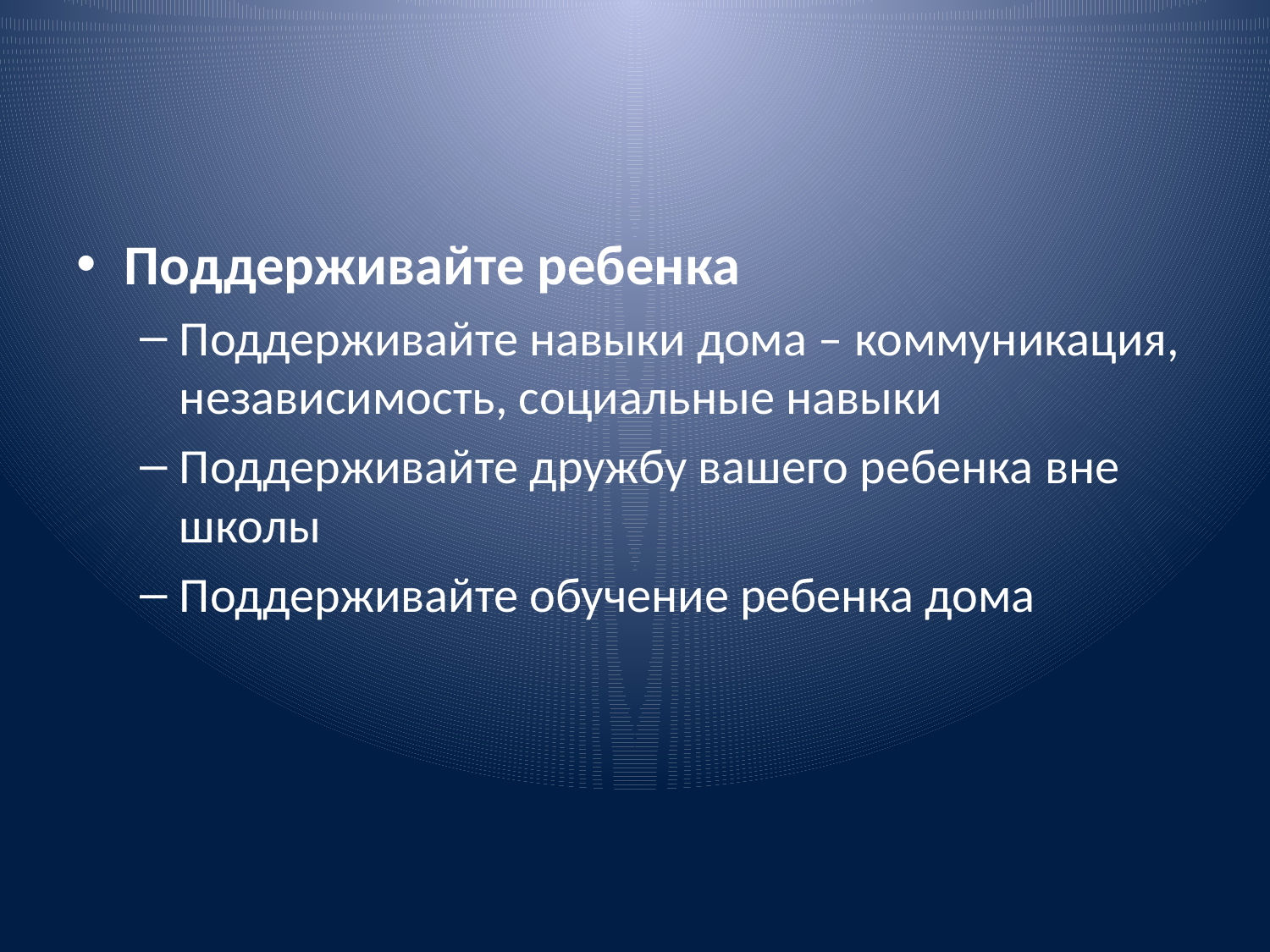

#
Поддерживайте ребенка
Поддерживайте навыки дома – коммуникация, независимость, социальные навыки
Поддерживайте дружбу вашего ребенка вне школы
Поддерживайте обучение ребенка дома